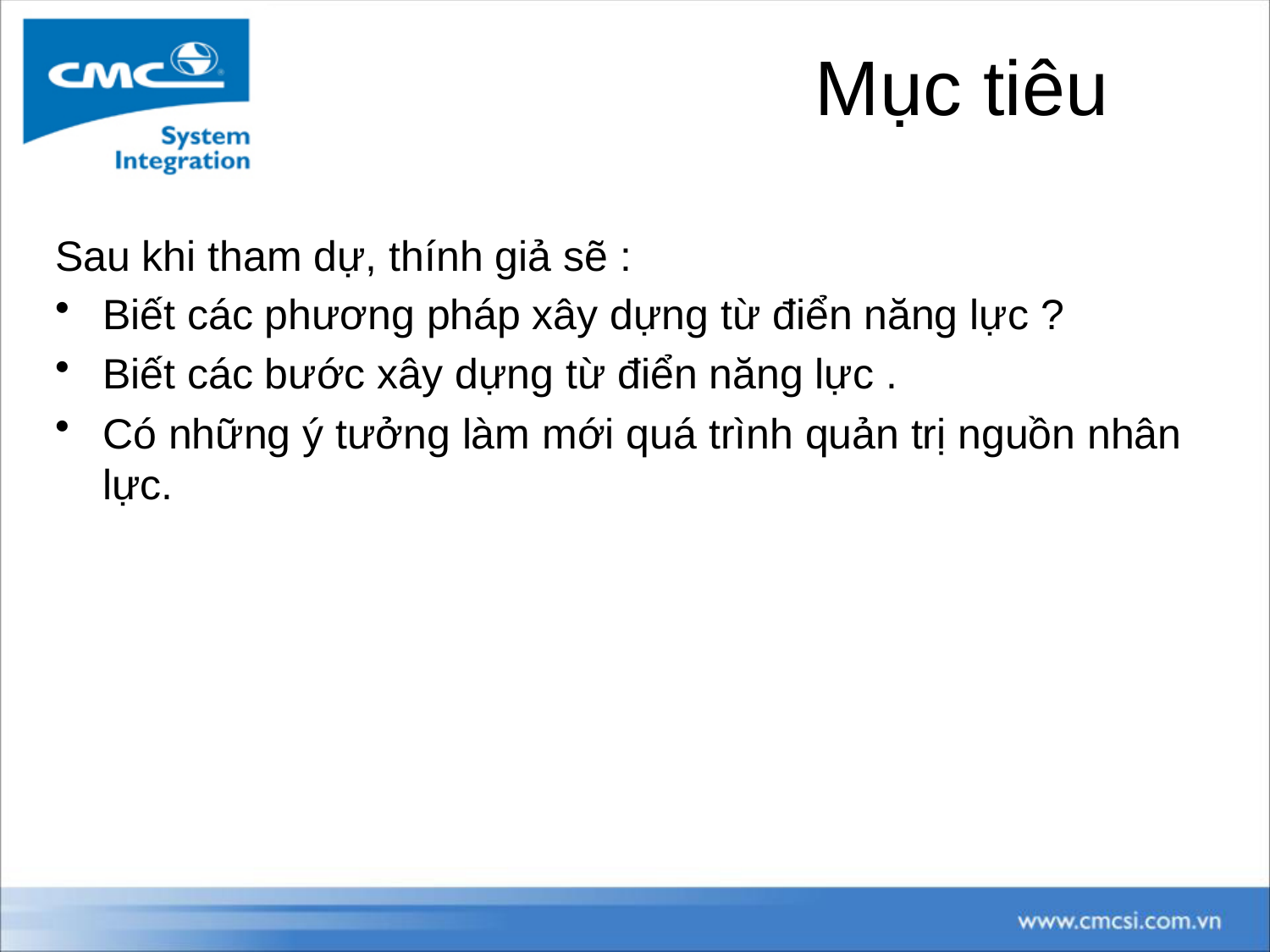

# Mục tiêu
Sau khi tham dự, thính giả sẽ :
Biết các phương pháp xây dựng từ điển năng lực ?
Biết các bước xây dựng từ điển năng lực .
Có những ý tưởng làm mới quá trình quản trị nguồn nhân lực.